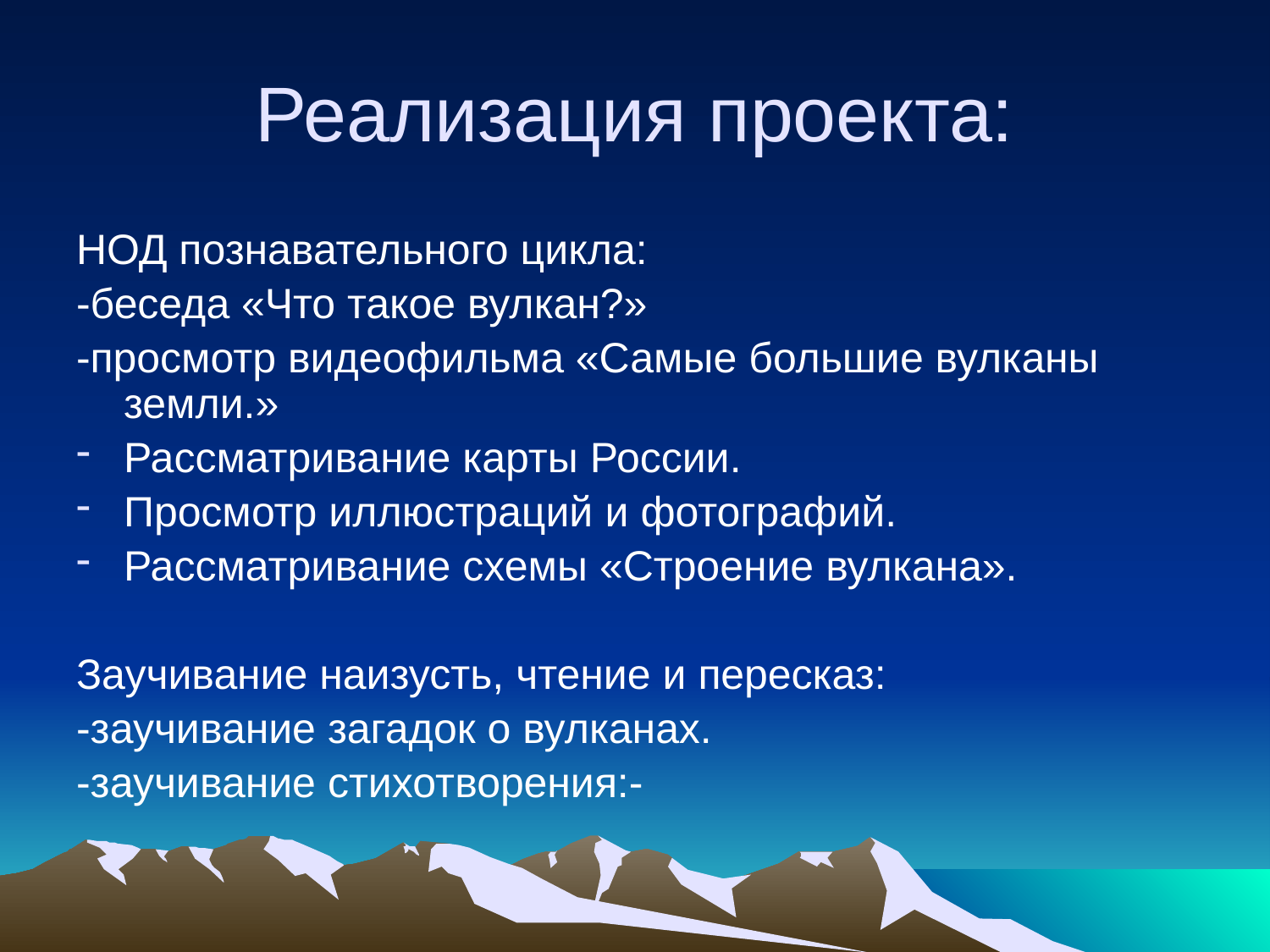

Реализация проекта:
НОД познавательного цикла:
-беседа «Что такое вулкан?»
-просмотр видеофильма «Самые большие вулканы земли.»
Рассматривание карты России.
Просмотр иллюстраций и фотографий.
Рассматривание схемы «Строение вулкана».

Заучивание наизусть, чтение и пересказ:
-заучивание загадок о вулканах.
-заучивание стихотворения:-